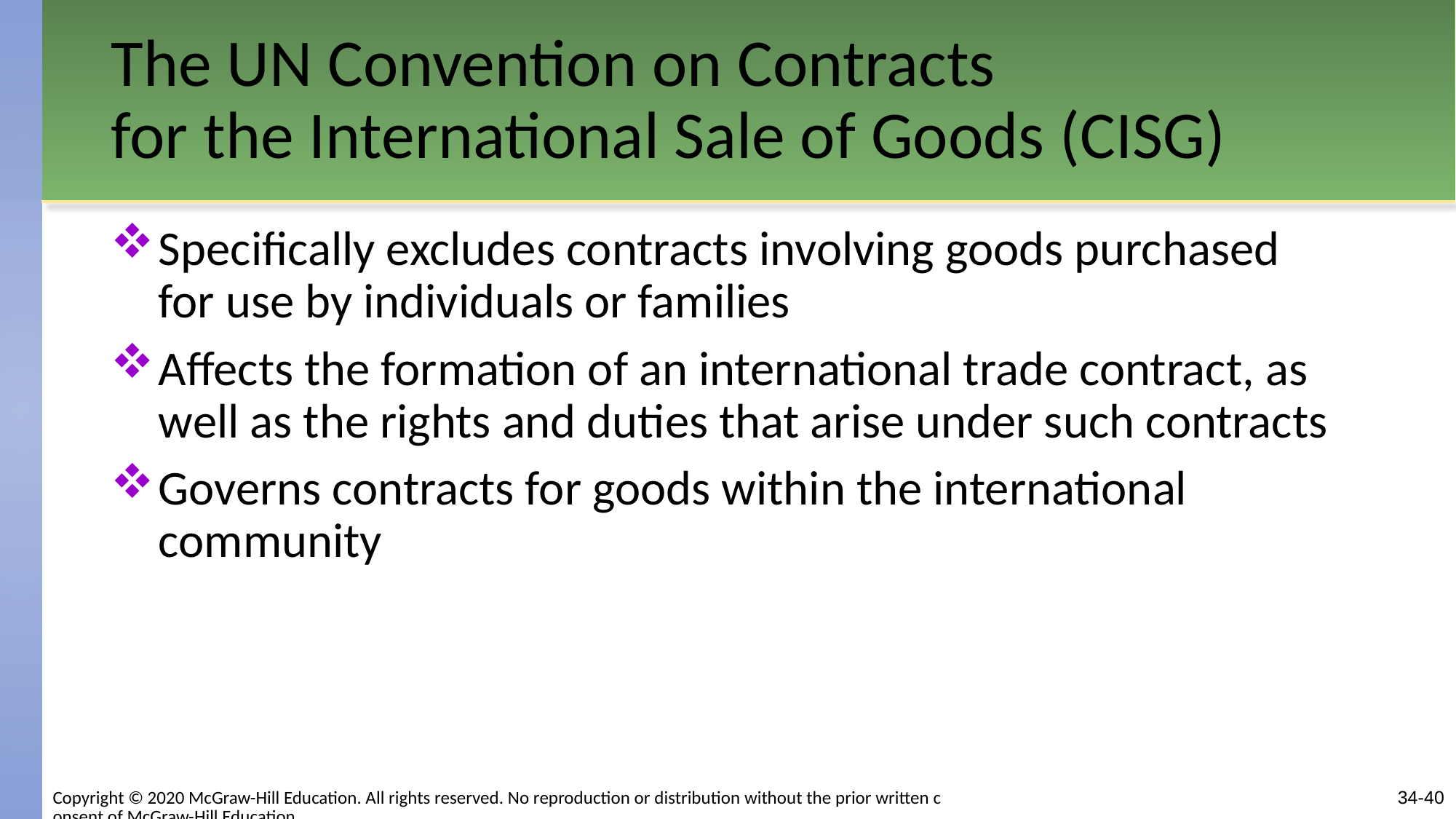

# The UN Convention on Contracts for the International Sale of Goods (CISG)
Specifically excludes contracts involving goods purchased for use by individuals or families
Affects the formation of an international trade contract, as well as the rights and duties that arise under such contracts
Governs contracts for goods within the international community
Copyright © 2020 McGraw-Hill Education. All rights reserved. No reproduction or distribution without the prior written consent of McGraw-Hill Education.
34-40